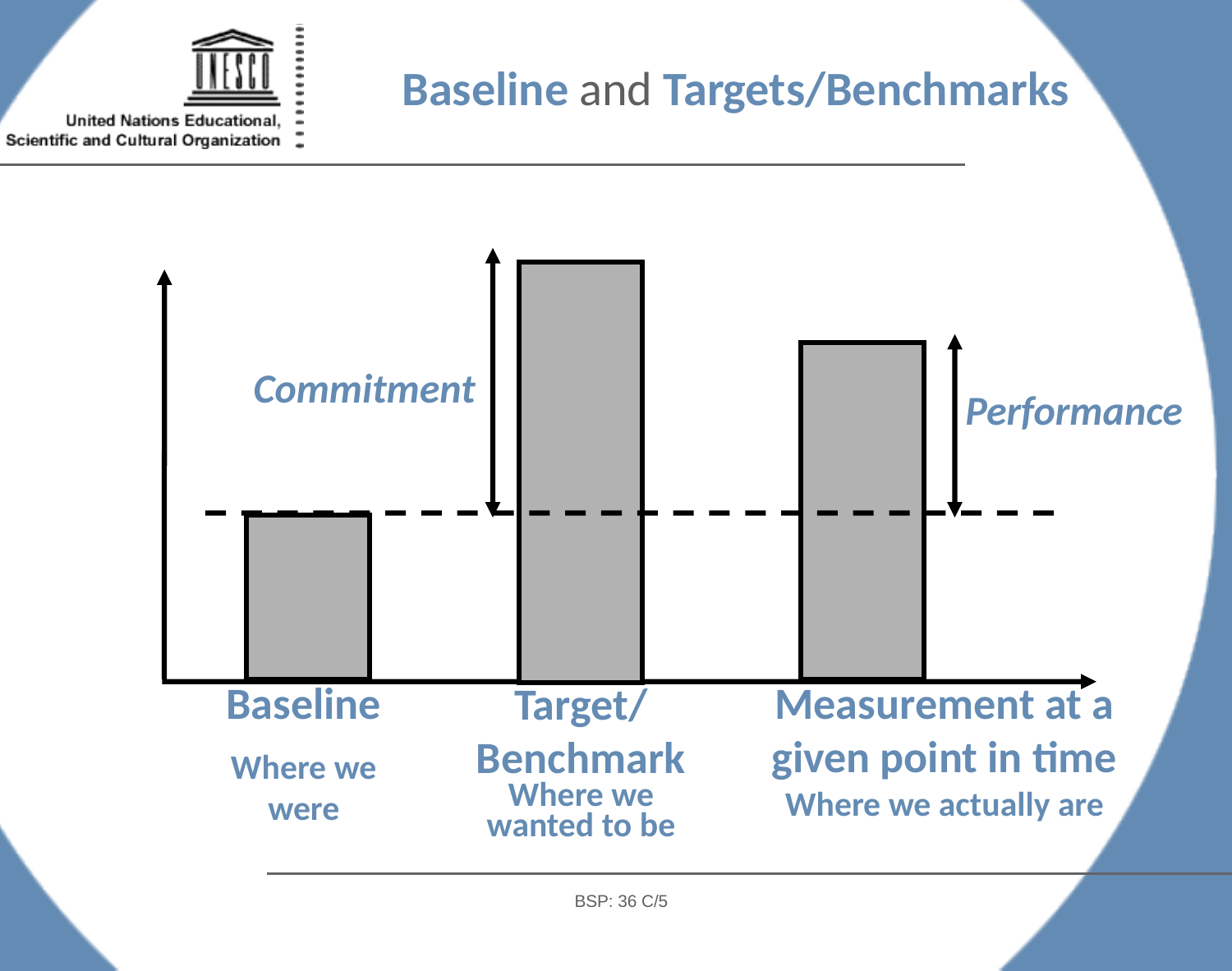

Baseline and Targets/Benchmarks

Commitment
Performance

Baseline
Where we were
Measurement at a given point in time Where we actually are
Target/
Benchmark Where we wanted to be

BSP: 36 C/5